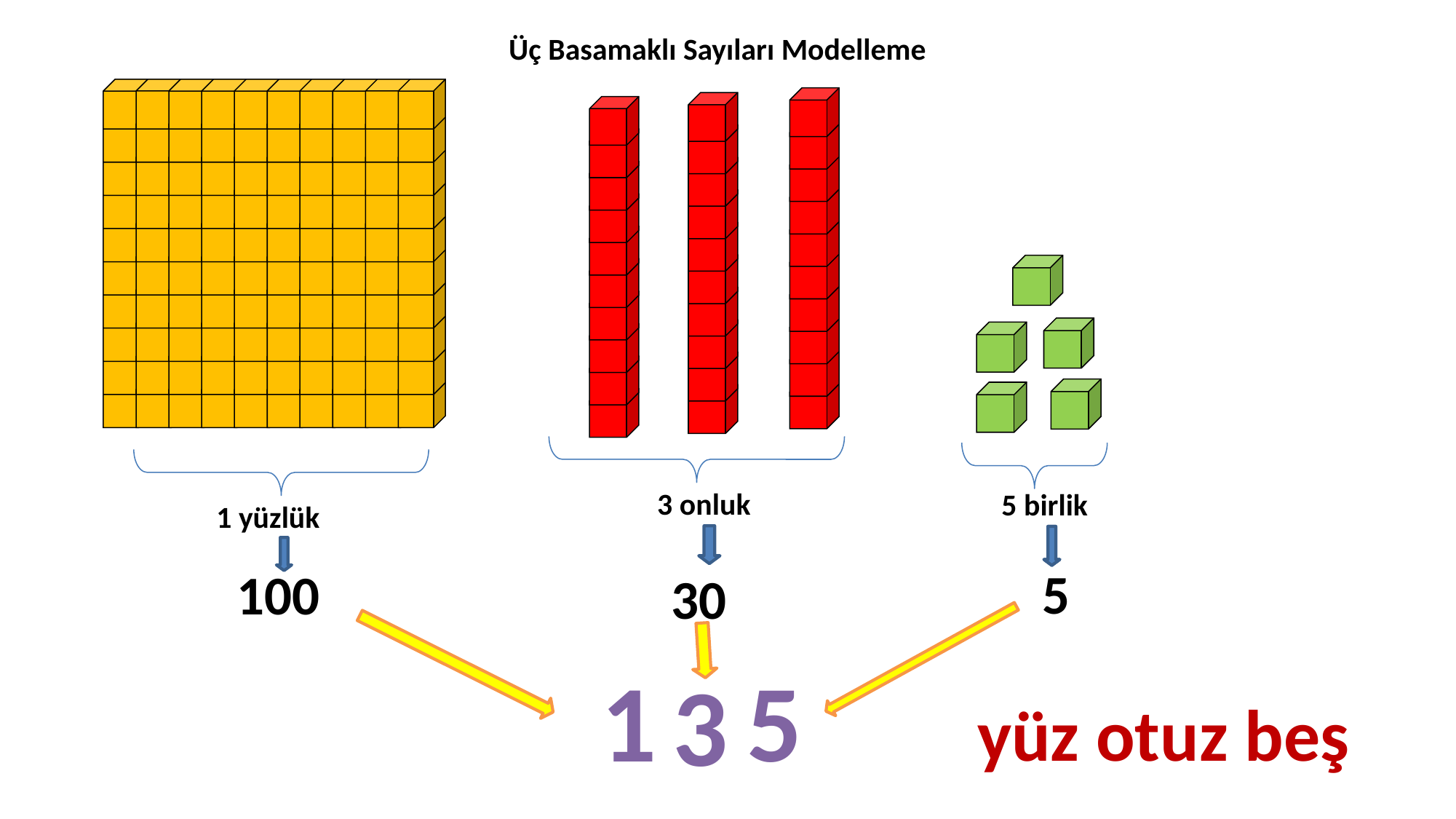

Üç Basamaklı Sayıları Modelleme

3 onluk
5 birlik
1 yüzlük

 5
100
30

 5
 1

 3

 yüz otuz beş